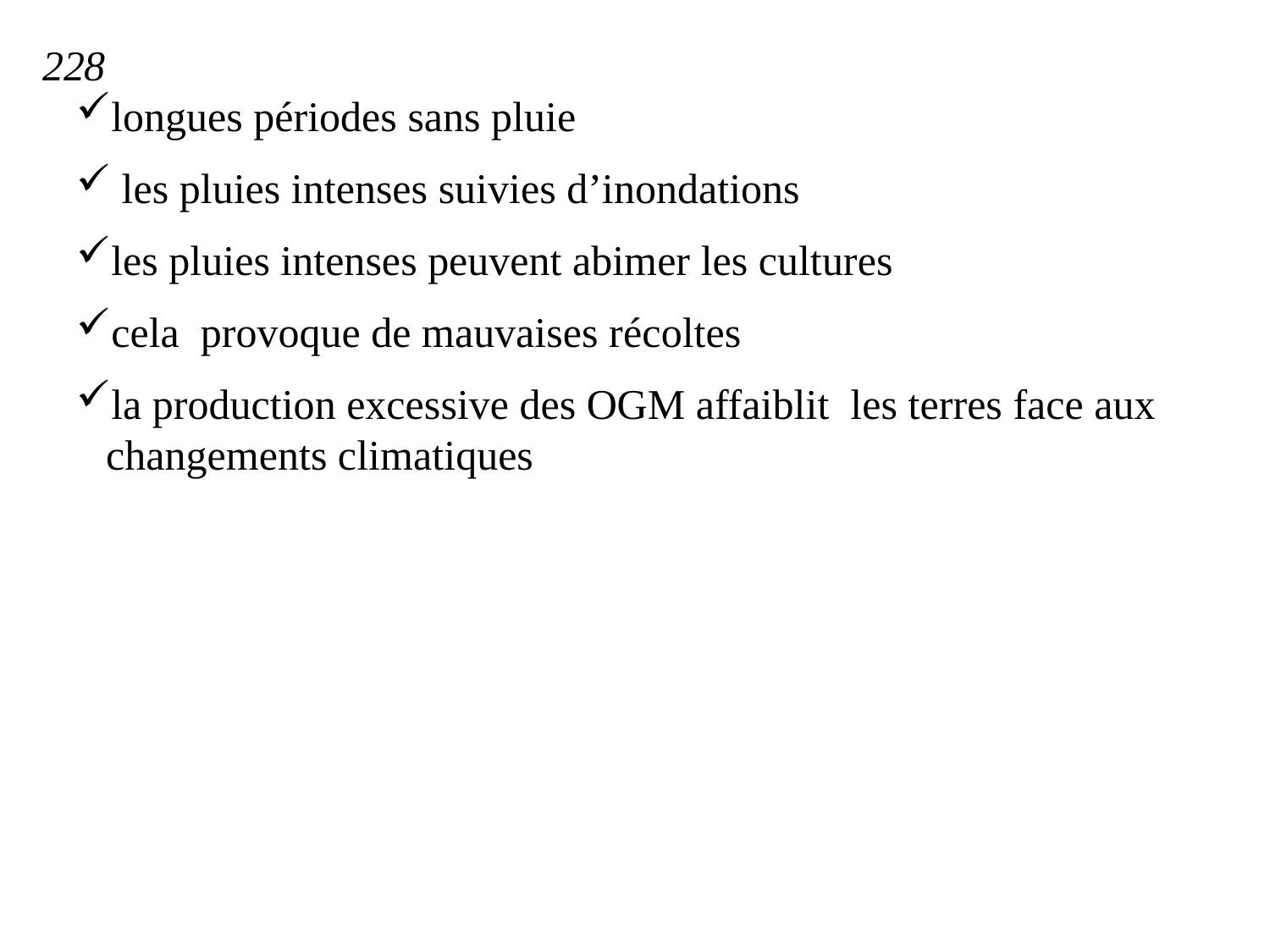

228
longues périodes sans pluie
 les pluies intenses suivies d’inondations
les pluies intenses peuvent abimer les cultures
cela  provoque de mauvaises récoltes
la production excessive des OGM affaiblit  les terres face aux changements climatiques